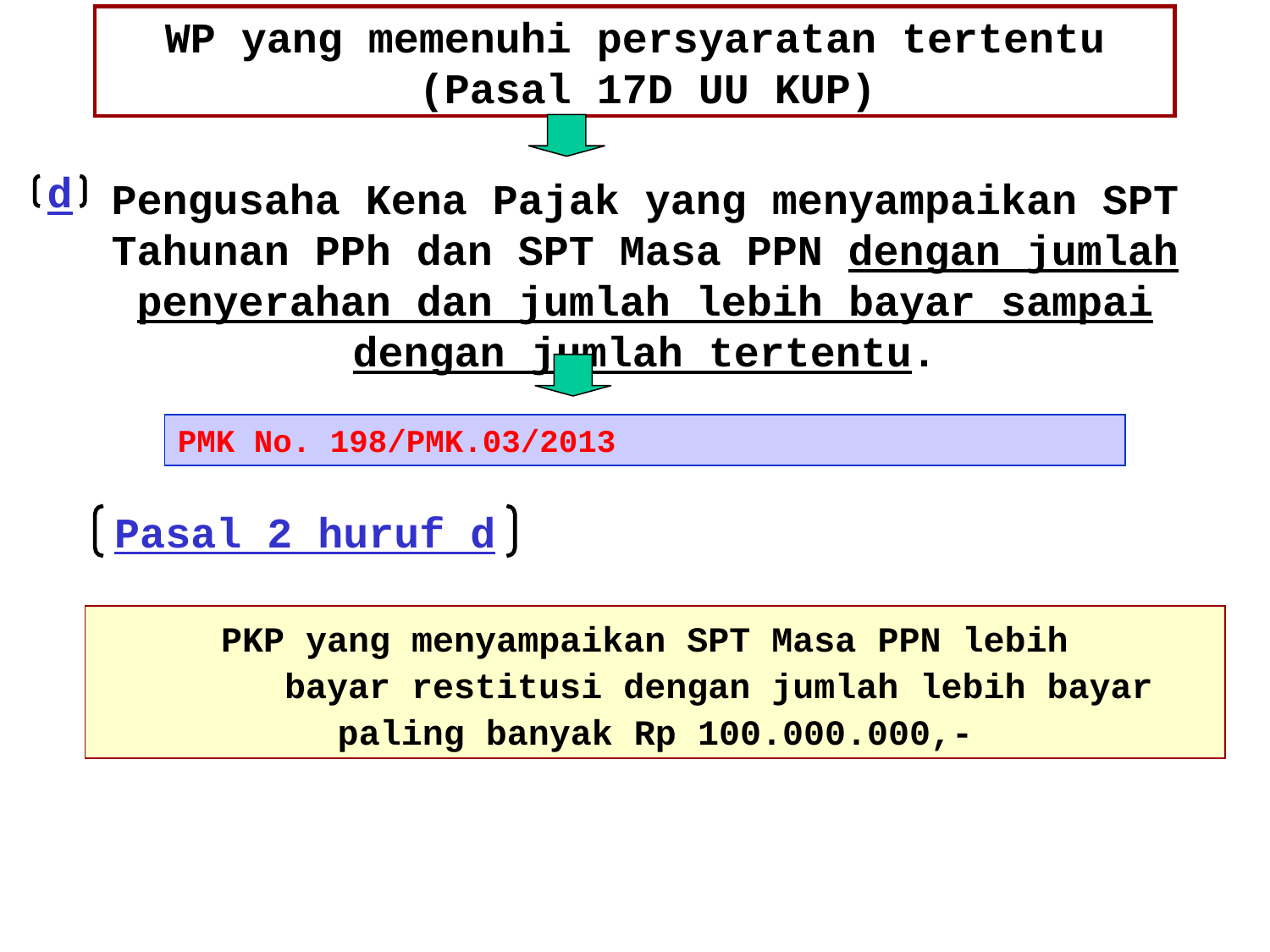

# WP yang memenuhi persyaratan tertentu (Pasal 17D UU KUP)

Pengusaha Kena Pajak yang menyampaikan SPT Tahunan PPh dan SPT Masa PPN dengan jumlah penyerahan dan jumlah lebih bayar sampai dengan jumlah tertentu.
d

PMK No. 198/PMK.03/2013
Pasal 2 huruf d
PKP yang menyampaikan SPT Masa PPN lebih
	bayar restitusi dengan jumlah lebih bayar paling banyak Rp 100.000.000,-